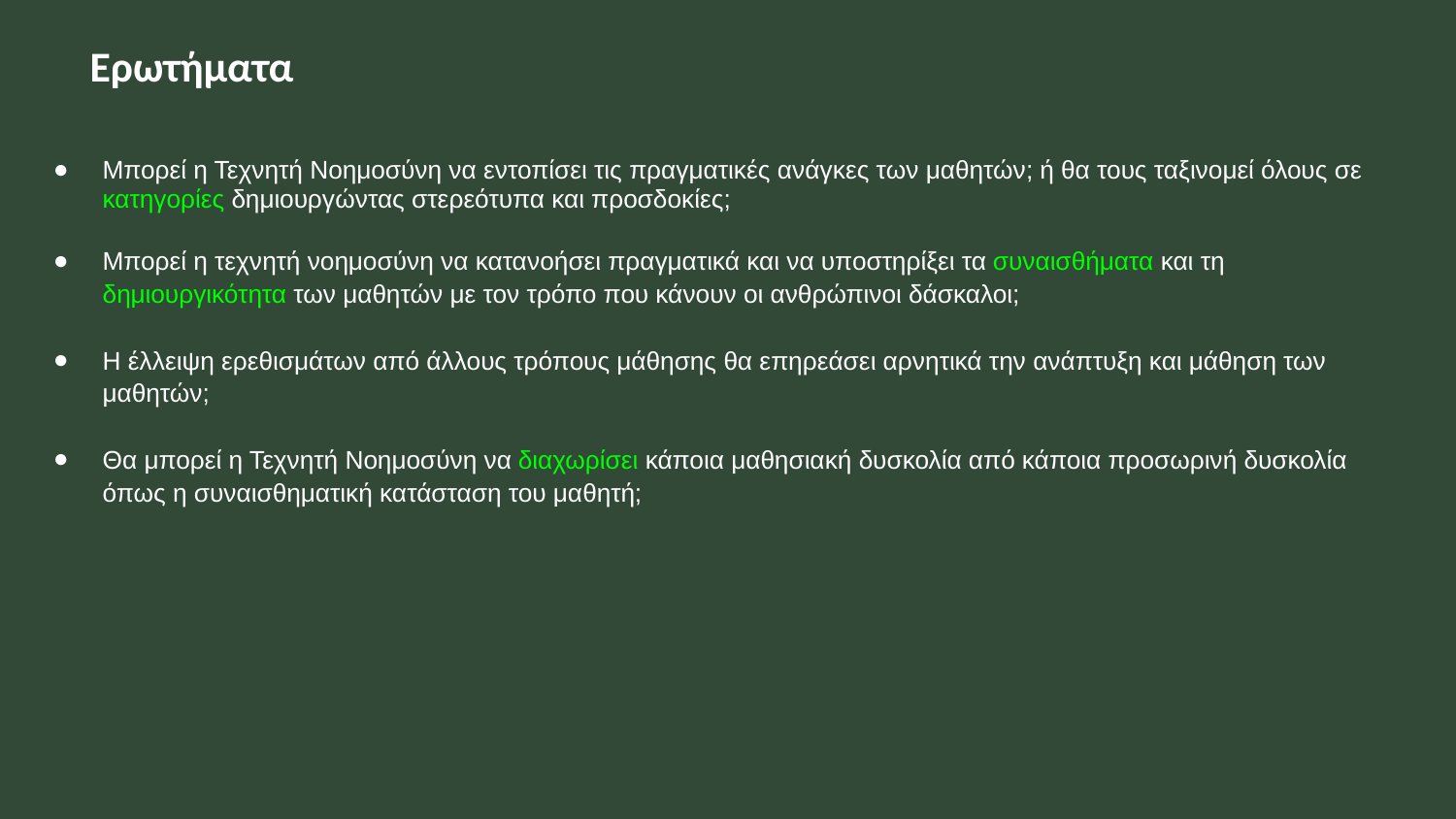

Ερωτήματα
Μπορεί η Τεχνητή Νοημοσύνη να εντοπίσει τις πραγματικές ανάγκες των μαθητών; ή θα τους ταξινομεί όλους σε κατηγορίες δημιουργώντας στερεότυπα και προσδοκίες;

Μπορεί η τεχνητή νοημοσύνη να κατανοήσει πραγματικά και να υποστηρίξει τα συναισθήματα και τη δημιουργικότητα των μαθητών με τον τρόπο που κάνουν οι ανθρώπινοι δάσκαλοι;

Η έλλειψη ερεθισμάτων από άλλους τρόπους μάθησης θα επηρεάσει αρνητικά την ανάπτυξη και μάθηση των μαθητών;

Θα μπορεί η Τεχνητή Νοημοσύνη να διαχωρίσει κάποια μαθησιακή δυσκολία από κάποια προσωρινή δυσκολία όπως η συναισθηματική κατάσταση του μαθητή;